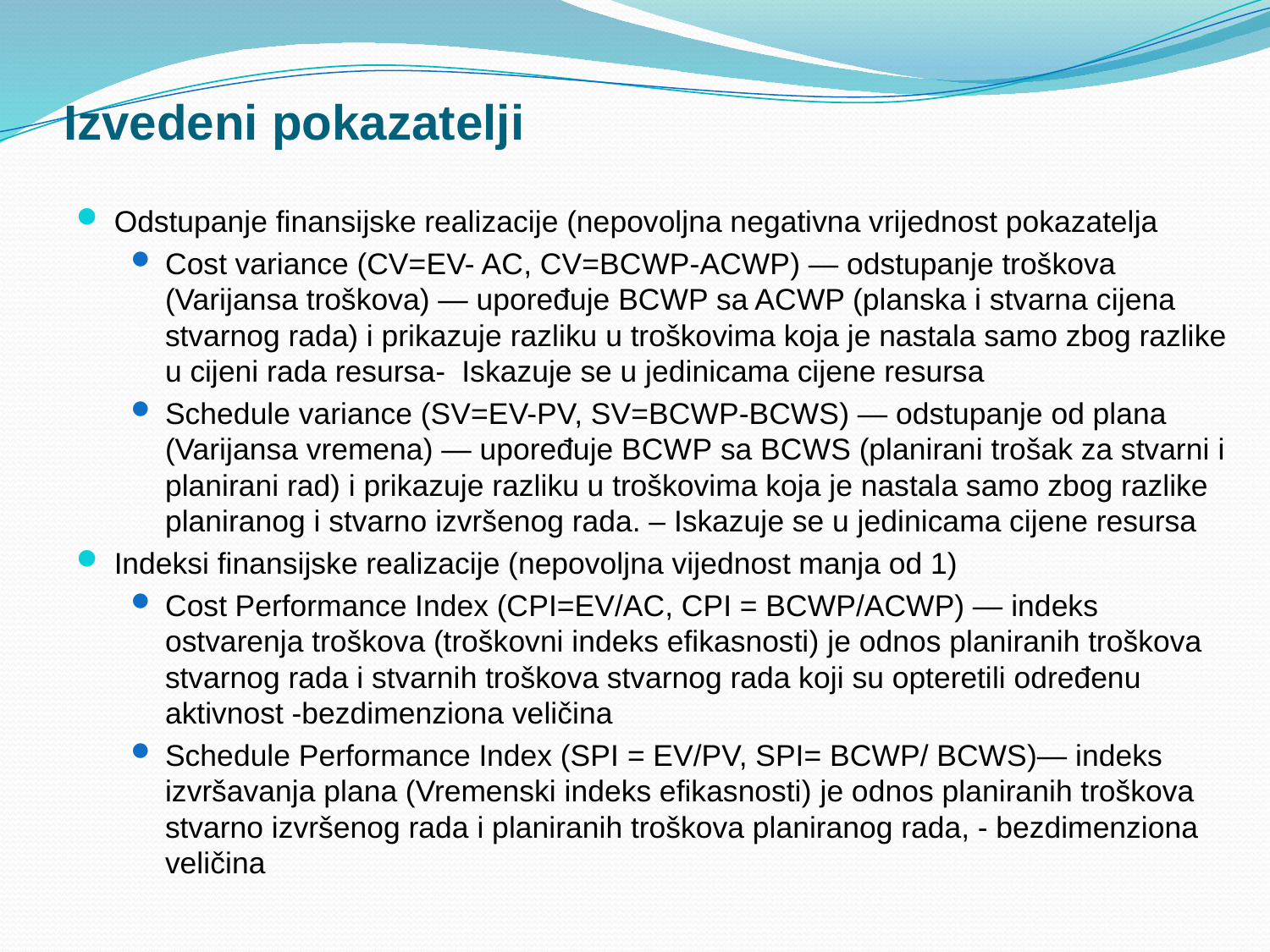

# Izvedeni pokazatelji
Odstupanje finansijske realizacije (nepovoljna negativna vrijednost pokazatelja
Cost variance (CV=EV- AC, CV=BCWP-ACWP) — odstupanje troškova (Varijansa troškova) — upoređuje BCWP sa ACWP (planska i stvarna cijena stvarnog rada) i prikazuje razliku u troškovima koja je nastala samo zbog razlike u cijeni rada resursa-  Iskazuje se u jedinicama cijene resursa
Schedule variance (SV=EV-PV, SV=BCWP-BCWS) — odstupanje od plana (Varijansa vremena) — upoređuje BCWP sa BCWS (planirani trošak za stvarni i planirani rad) i prikazuje razliku u troškovima koja je nastala samo zbog razlike planiranog i stvarno izvršenog rada. – Iskazuje se u jedinicama cijene resursa
Indeksi finansijske realizacije (nepovoljna vijednost manja od 1)
Cost Performance Index (CPI=EV/AC, CPI = BCWP/ACWP) — indeks ostvarenja troškova (troškovni indeks efikasnosti) je odnos planiranih troškova stvarnog rada i stvarnih troškova stvarnog rada koji su opteretili određenu aktivnost -bezdimenziona veličina
Schedule Performance Index (SPI = EV/PV, SPI= BCWP/ BCWS)— indeks izvršavanja plana (Vremenski indeks efikasnosti) je odnos planiranih troškova stvarno izvršenog rada i planiranih troškova planiranog rada, - bezdimenziona veličina